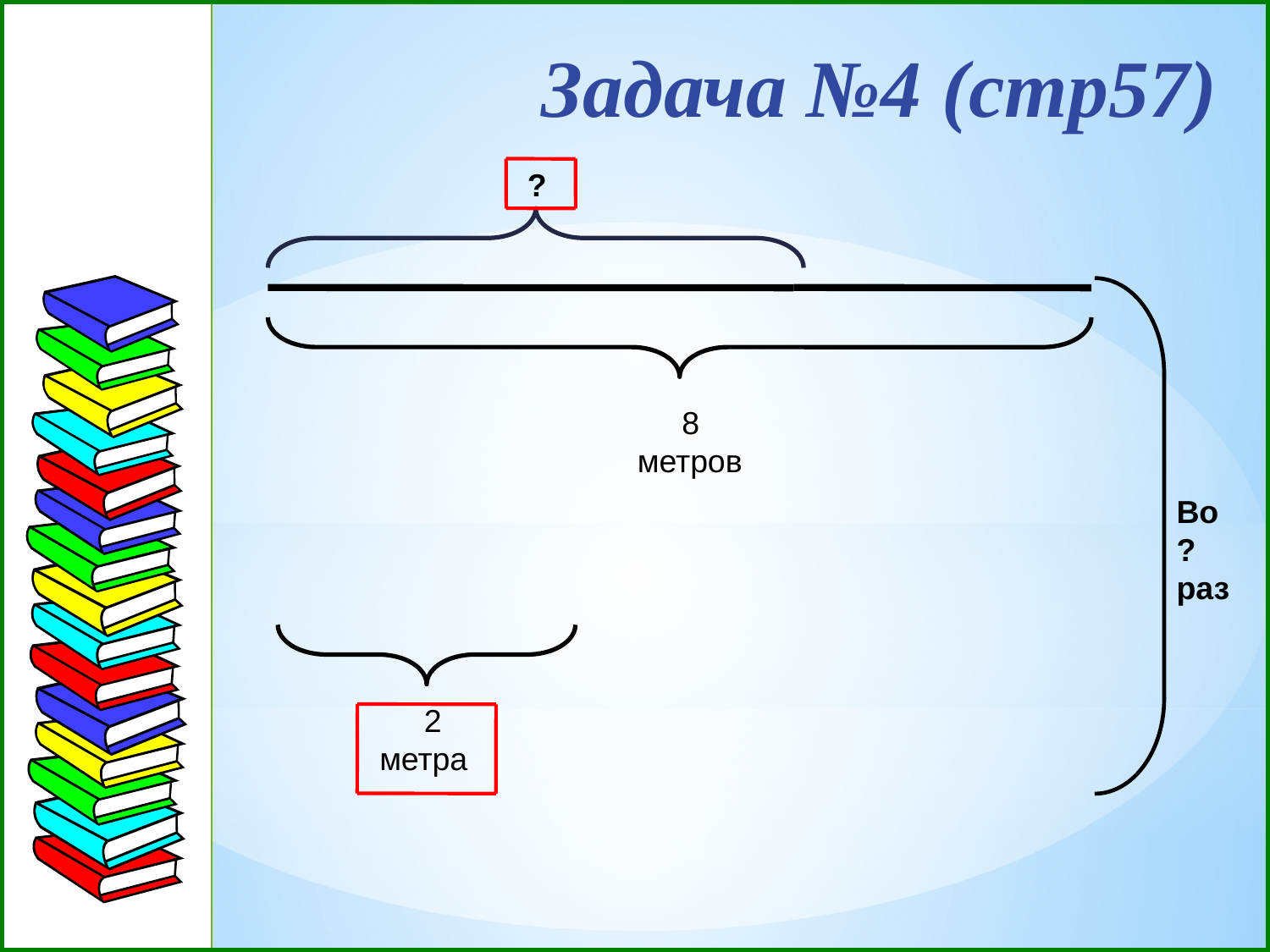

# Задача №4 (стр57)
 ?

     8 метров
Во  ? раз

     2 метра